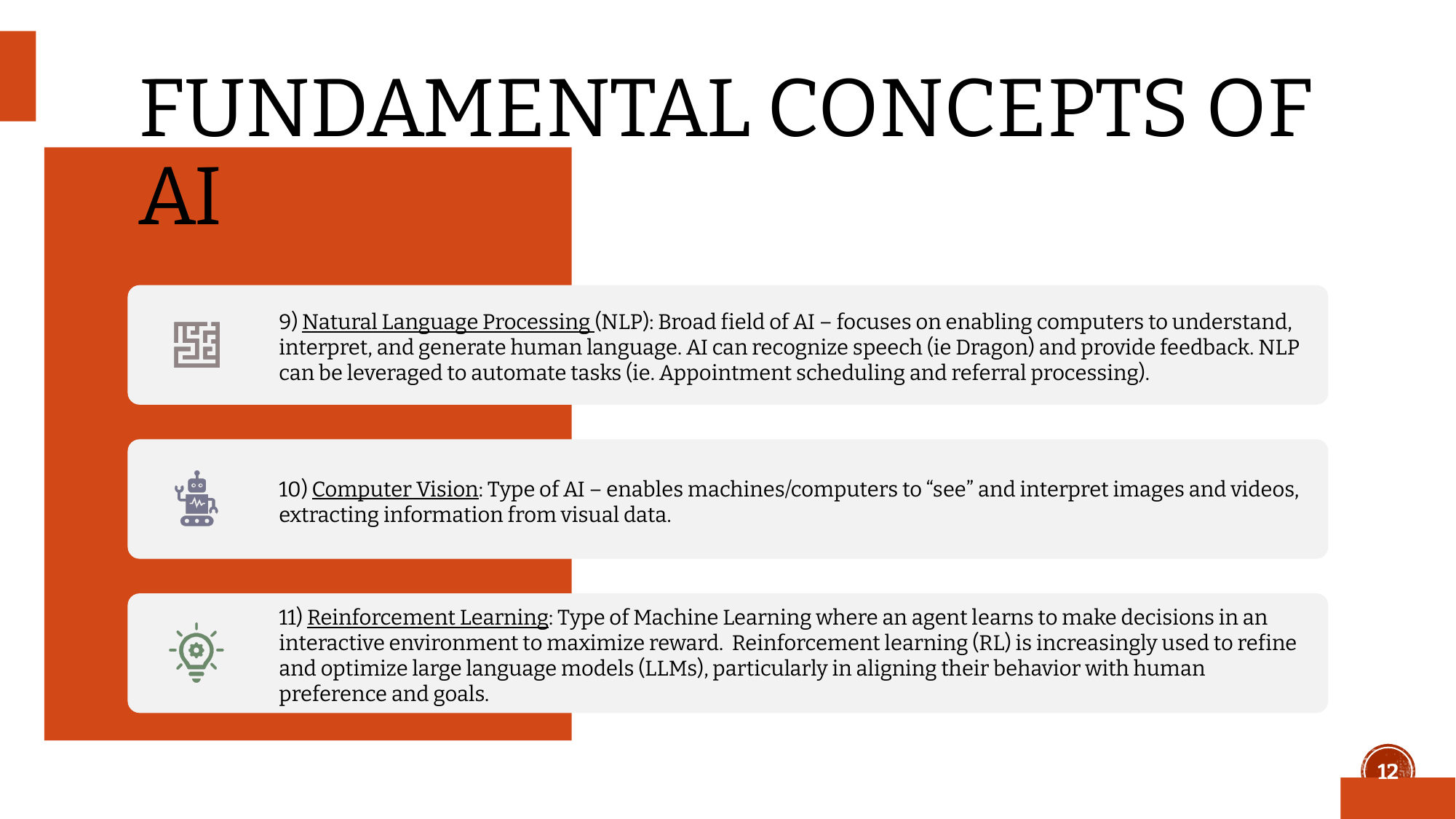

# Fundamental Concepts of AI
9) Natural Language Processing (NLP): Broad field of AI – focuses on enabling computers to understand, interpret, and generate human language. AI can recognize speech (ie Dragon) and provide feedback. NLP can be leveraged to automate tasks (ie. Appointment scheduling and referral processing).
10) Computer Vision: Type of AI – enables machines/computers to “see” and interpret images and videos, extracting information from visual data.
11) Reinforcement Learning: Type of Machine Learning where an agent learns to make decisions in an interactive environment to maximize reward.  Reinforcement learning (RL) is increasingly used to refine and optimize large language models (LLMs), particularly in aligning their behavior with human preference and goals.
12